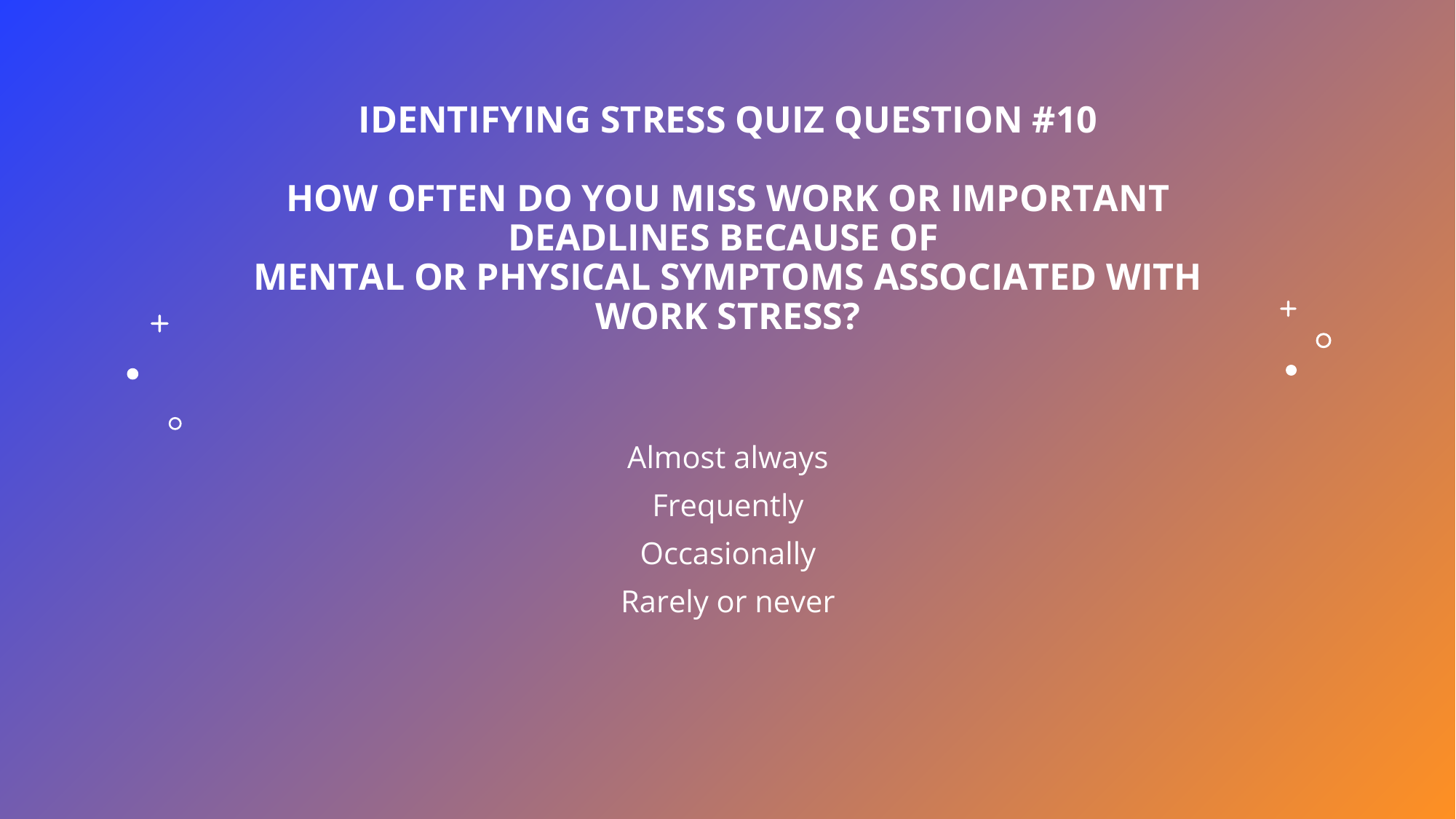

# IDENTIFYING STRESS QUIZ QUESTION #10 HOW OFTEN DO YOU MISS WORK OR IMPORTANT DEADLINES BECAUSE OF MENTAL OR PHYSICAL SYMPTOMS ASSOCIATED WITH WORK STRESS?

Almost always
Frequently
Occasionally
Rarely or never